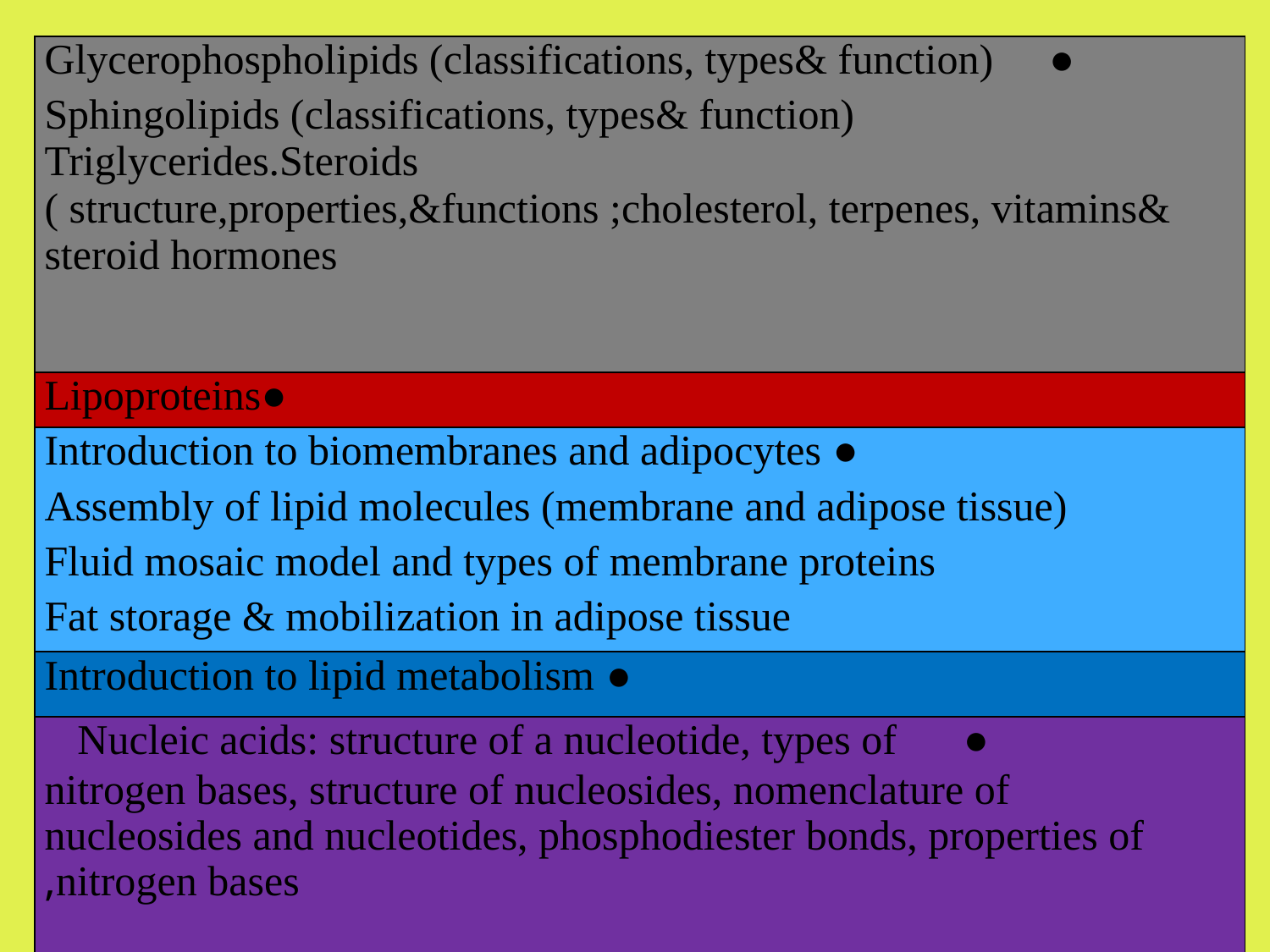

| ● Glycerophospholipids (classifications, types& function) Sphingolipids (classifications, types& function) Triglycerides.Steroids ( structure,properties,&functions ;cholesterol, terpenes, vitamins& steroid hormones |
| --- |
| ●Lipoproteins |
| ● Introduction to biomembranes and adipocytes Assembly of lipid molecules (membrane and adipose tissue) Fluid mosaic model and types of membrane proteins Fat storage & mobilization in adipose tissue |
| ● Introduction to lipid metabolism |
| ● Nucleic acids: structure of a nucleotide, types of nitrogen bases, structure of nucleosides, nomenclature of nucleosides and nucleotides, phosphodiester bonds, properties of nitrogen bases, |